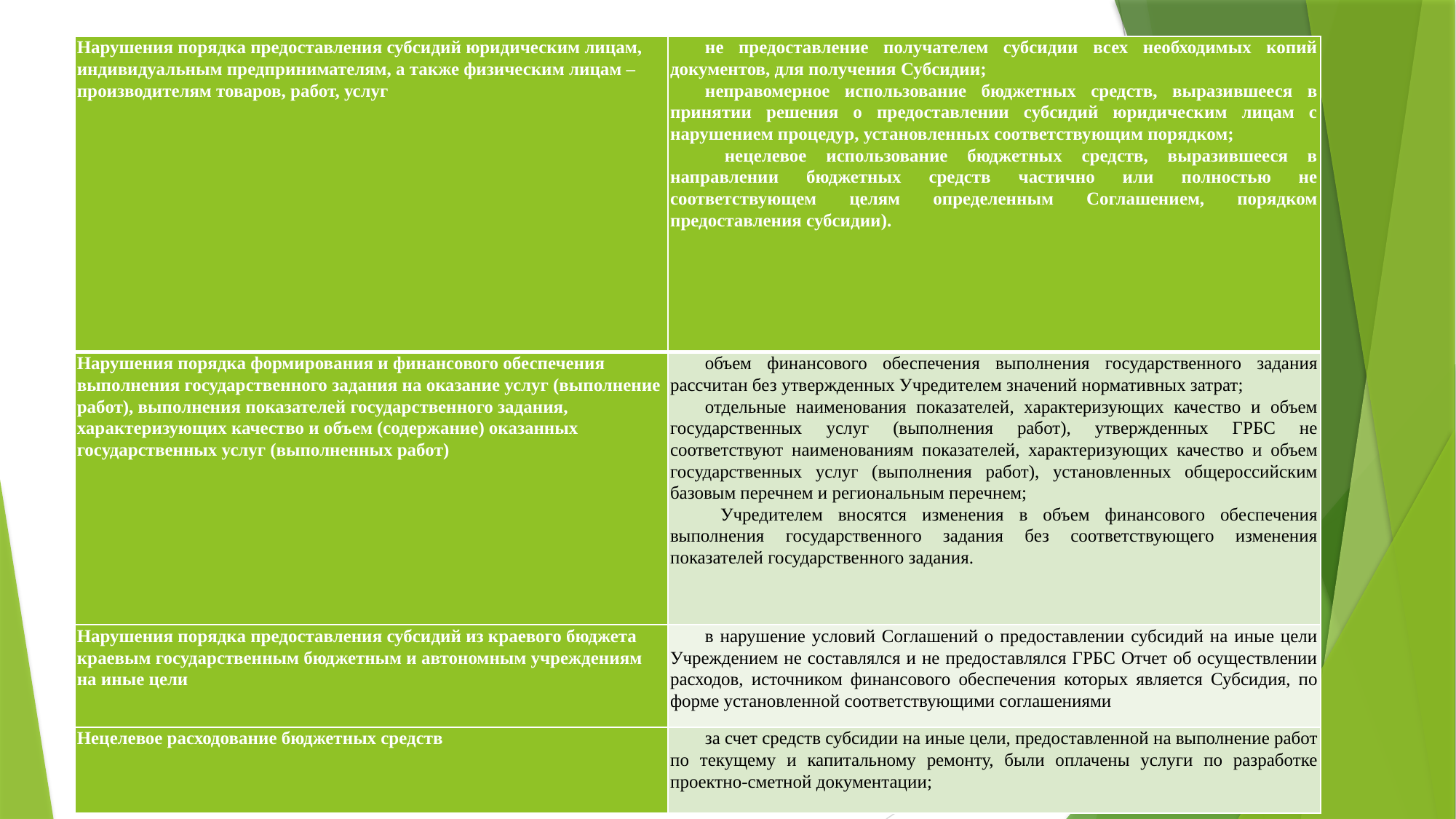

| Нарушения порядка предоставления субсидий юридическим лицам, индивидуальным предпринимателям, а также физическим лицам – производителям товаров, работ, услуг | не предоставление получателем субсидии всех необходимых копий документов, для получения Субсидии; неправомерное использование бюджетных средств, выразившееся в принятии решения о предоставлении субсидий юридическим лицам с нарушением процедур, установленных соответствующим порядком; нецелевое использование бюджетных средств, выразившееся в направлении бюджетных средств частично или полностью не соответствующем целям определенным Соглашением, порядком предоставления субсидии). |
| --- | --- |
| Нарушения порядка формирования и финансового обеспечения выполнения государственного задания на оказание услуг (выполнение работ), выполнения показателей государственного задания, характеризующих качество и объем (содержание) оказанных государственных услуг (выполненных работ) | объем финансового обеспечения выполнения государственного задания рассчитан без утвержденных Учредителем значений нормативных затрат; отдельные наименования показателей, характеризующих качество и объем государственных услуг (выполнения работ), утвержденных ГРБС не соответствуют наименованиям показателей, характеризующих качество и объем государственных услуг (выполнения работ), установленных общероссийским базовым перечнем и региональным перечнем; Учредителем вносятся изменения в объем финансового обеспечения выполнения государственного задания без соответствующего изменения показателей государственного задания. |
| Нарушения порядка предоставления субсидий из краевого бюджета краевым государственным бюджетным и автономным учреждениям на иные цели | в нарушение условий Соглашений о предоставлении субсидий на иные цели Учреждением не составлялся и не предоставлялся ГРБС Отчет об осуществлении расходов, источником финансового обеспечения которых является Субсидия, по форме установленной соответствующими соглашениями |
| Нецелевое расходование бюджетных средств | за счет средств субсидии на иные цели, предоставленной на выполнение работ по текущему и капитальному ремонту, были оплачены услуги по разработке проектно-сметной документации; |